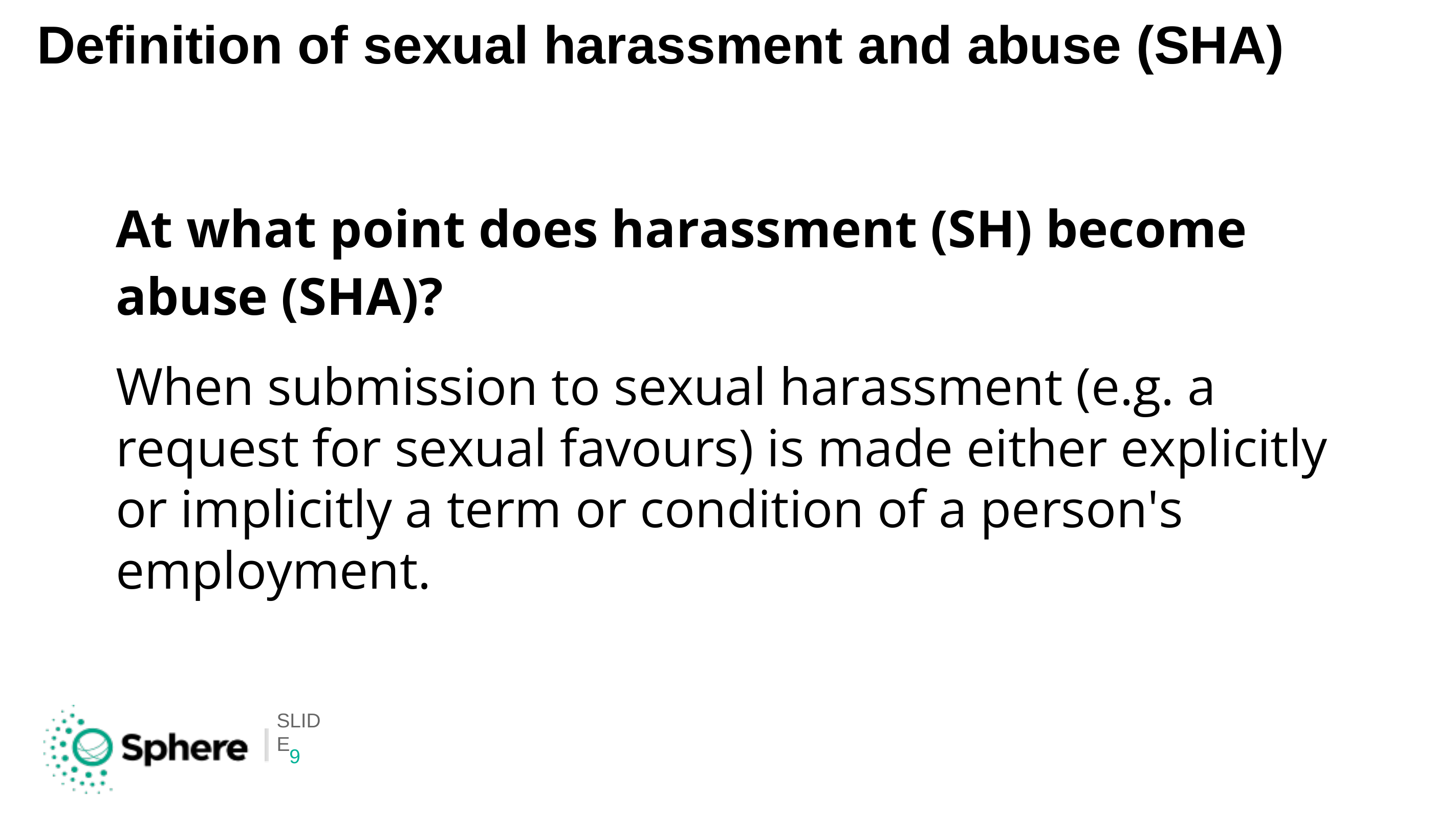

# Definition of sexual harassment and abuse (SHA)
At what point does harassment (SH) become abuse (SHA)?
When submission to sexual harassment (e.g. a request for sexual favours) is made either explicitly or implicitly a term or condition of a person's employment.
9